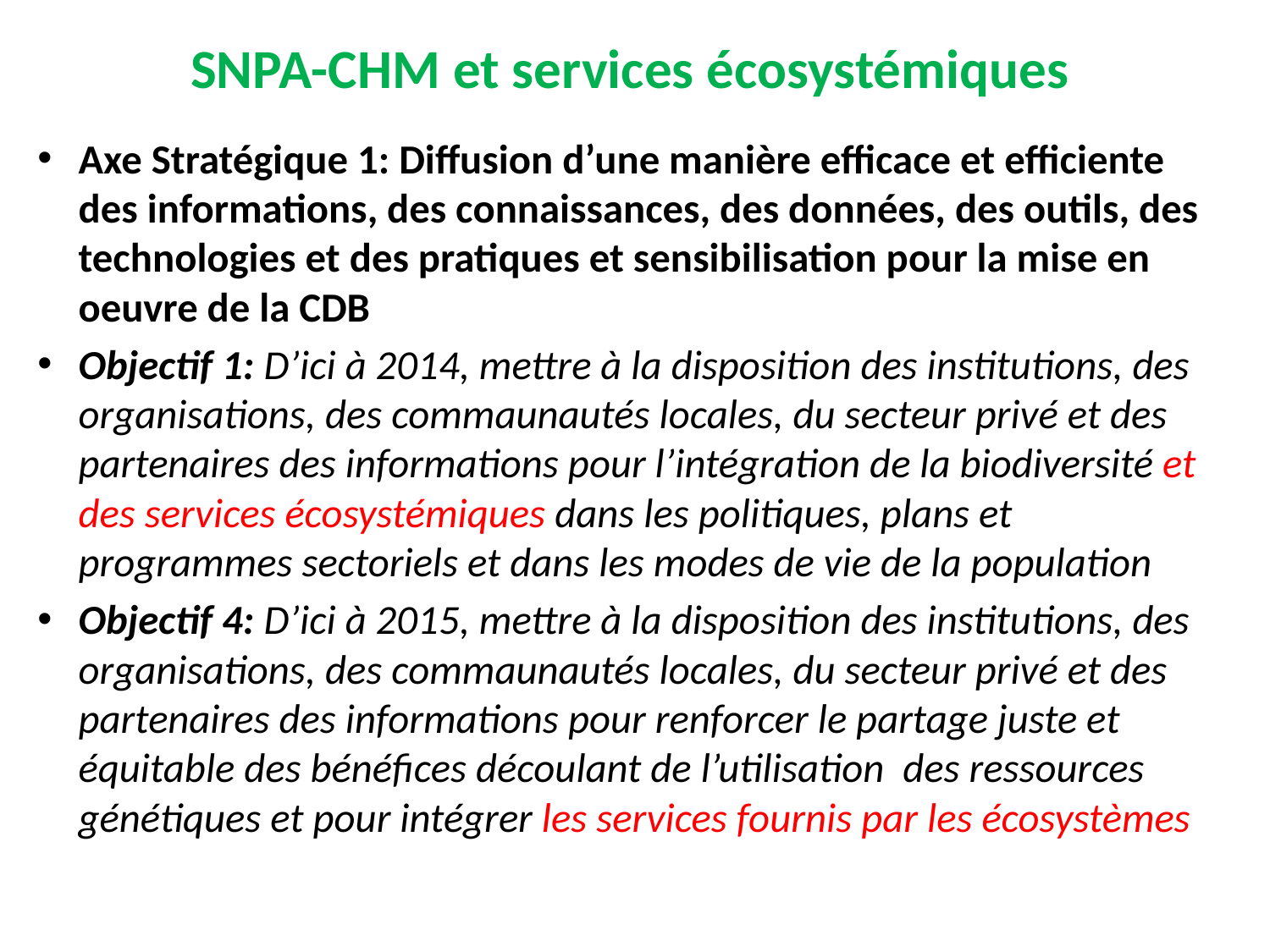

# SNPA-CHM et services écosystémiques
Axe Stratégique 1: Diffusion d’une manière efficace et efficiente des informations, des connaissances, des données, des outils, des technologies et des pratiques et sensibilisation pour la mise en oeuvre de la CDB
Objectif 1: D’ici à 2014, mettre à la disposition des institutions, des organisations, des commaunautés locales, du secteur privé et des partenaires des informations pour l’intégration de la biodiversité et des services écosystémiques dans les politiques, plans et programmes sectoriels et dans les modes de vie de la population
Objectif 4: D’ici à 2015, mettre à la disposition des institutions, des organisations, des commaunautés locales, du secteur privé et des partenaires des informations pour renforcer le partage juste et équitable des bénéfices découlant de l’utilisation  des ressources génétiques et pour intégrer les services fournis par les écosystèmes